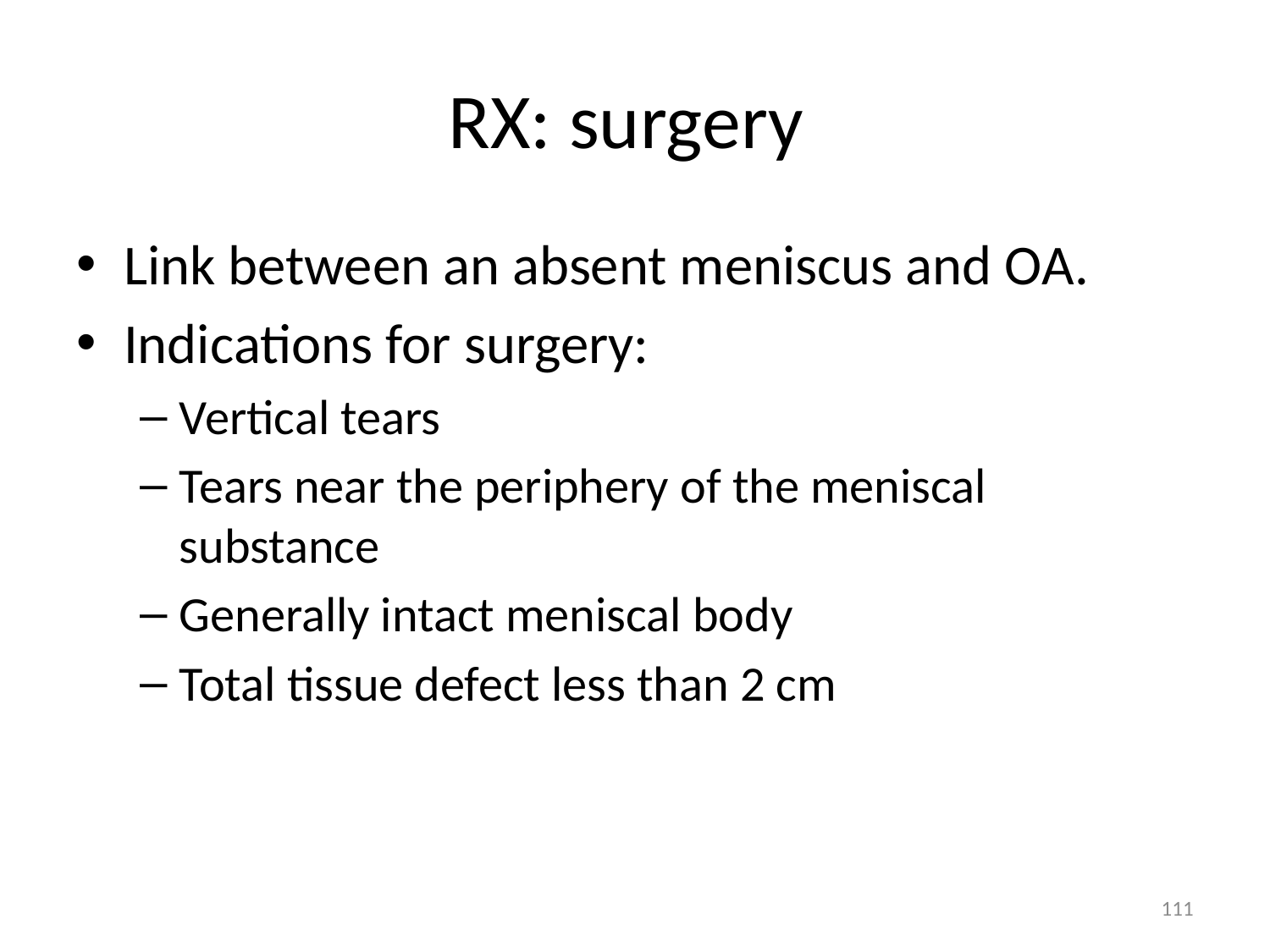

# RX: surgery
Link between an absent meniscus and OA.
Indications for surgery:
Vertical tears
Tears near the periphery of the meniscal substance
Generally intact meniscal body
Total tissue defect less than 2 cm

111